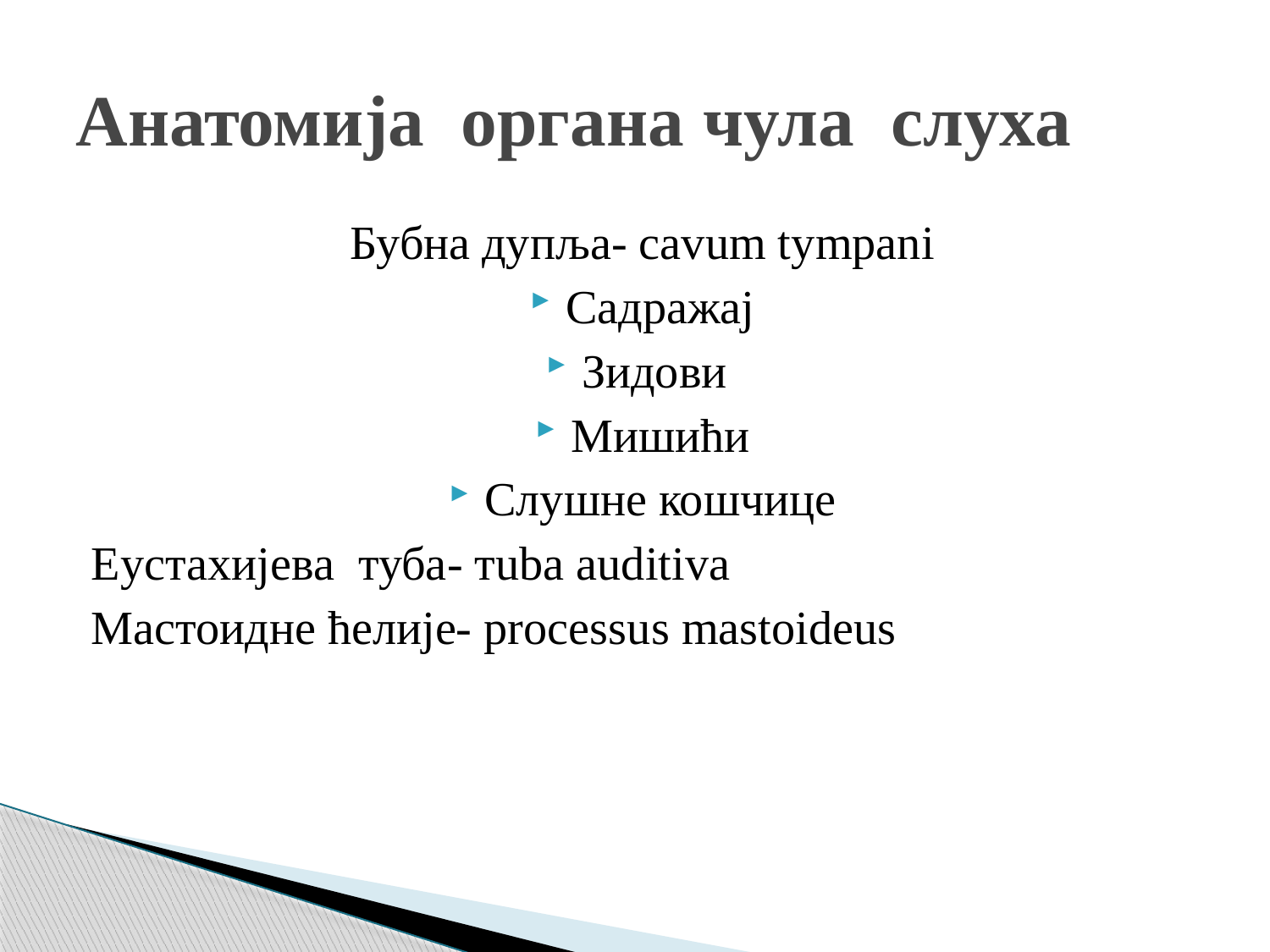

# Анатомија  органа чула  слуха
Бубна дупља- cavum tympani
Садражај
Зидови
Мишићи
Слушне кошчице
Еустахијева  туба- тuba auditiva
Мастоидне ћелије- processus mastoideus